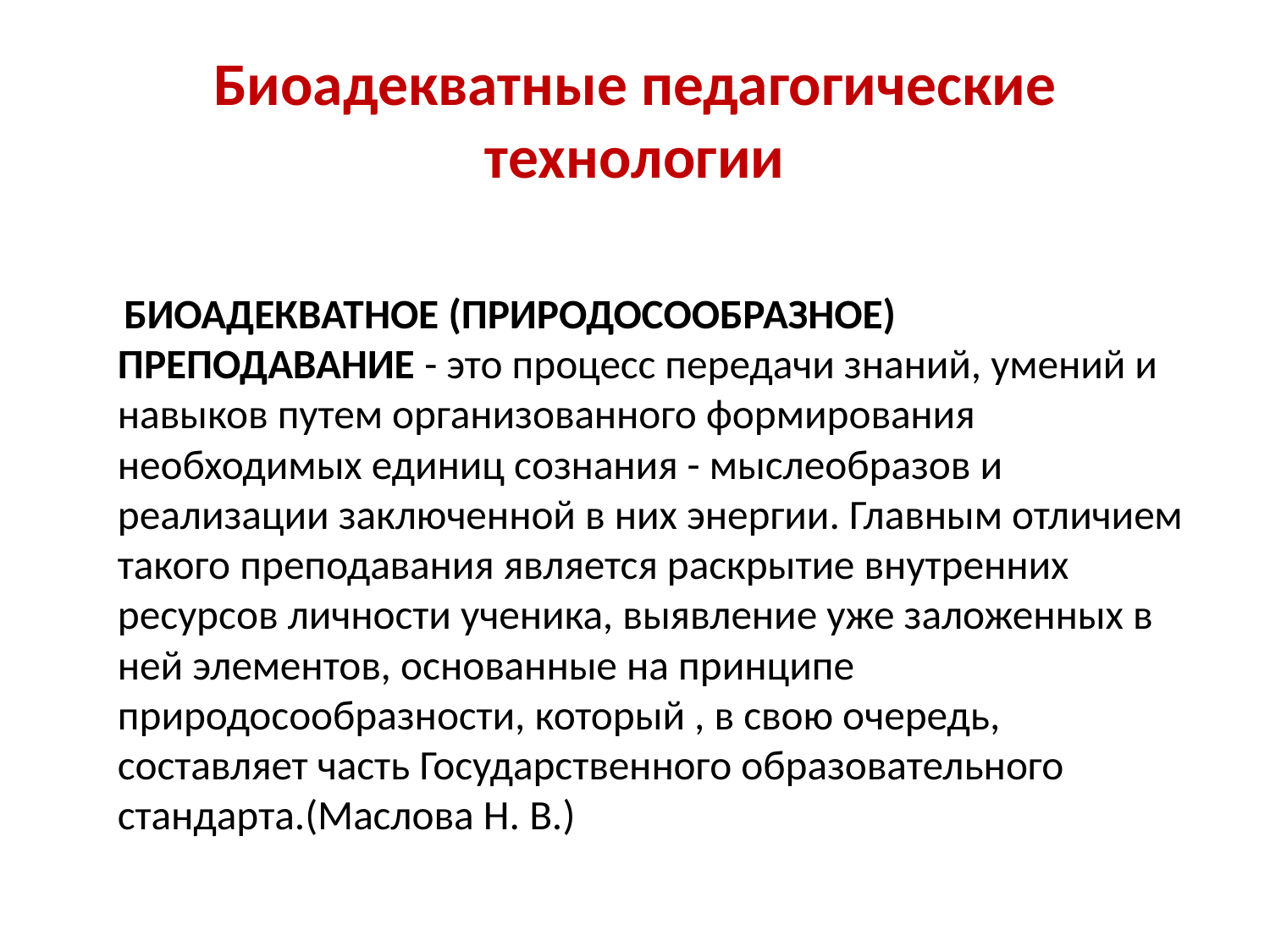

# Биоадекватные педагогические технологии

     БИОАДЕКВАТНОЕ (ПРИРОДОСООБРАЗНОЕ) ПРЕПОДАВАНИЕ - это процесс передачи знаний, умений и навыков путем организованного формирования необходимых единиц сознания - мыслеобразов и реализации заключенной в них энергии. Главным отличием такого преподавания является раскрытие внутренних ресурсов личности ученика, выявление уже заложенных в ней элементов, основанные на принципе природосообразности, который , в свою очередь, составляет часть Государственного образовательного стандарта.(Маслова Н. В.)